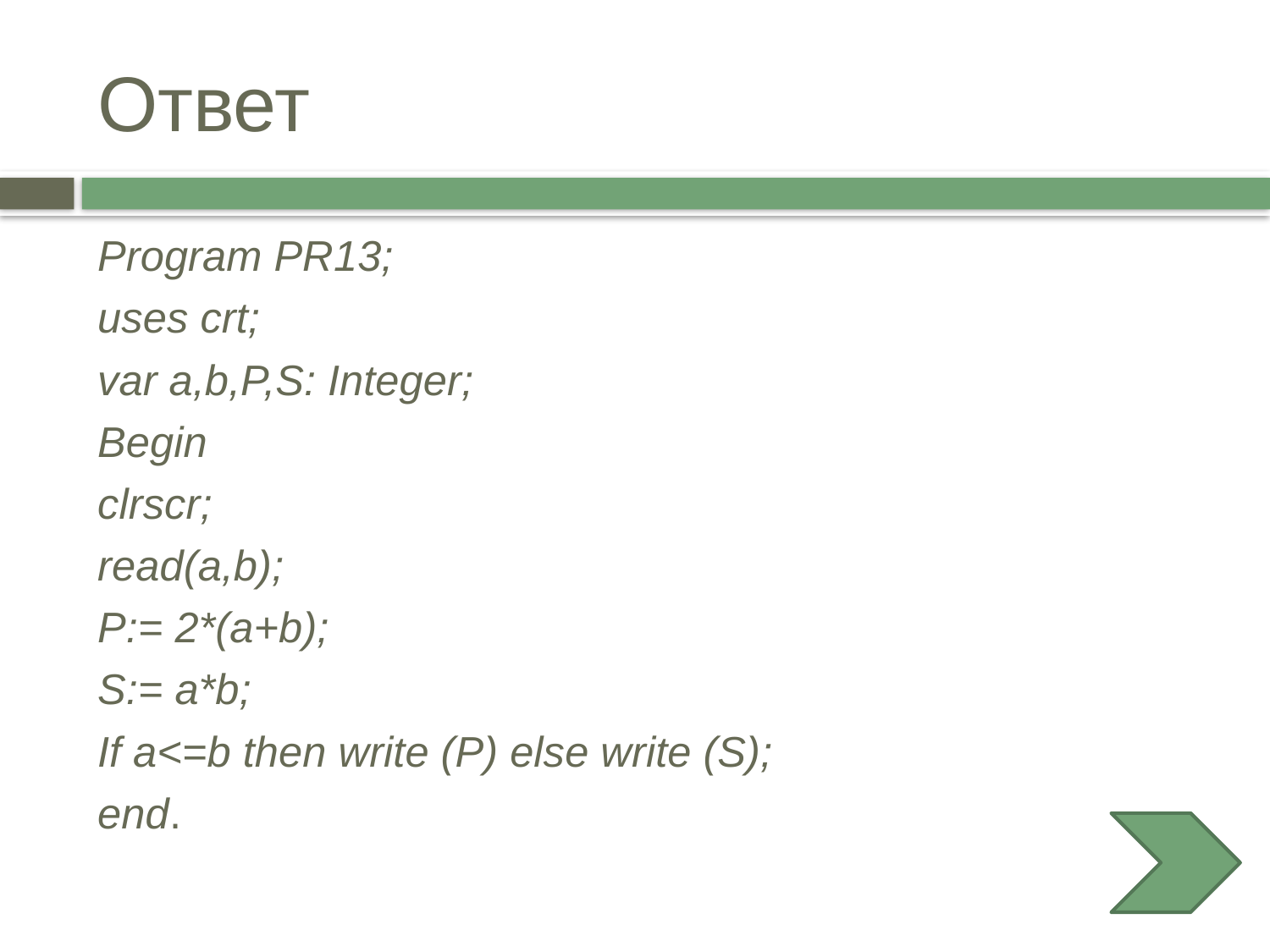

# Ответ
Program PR13;
uses crt;
var a,b,P,S: Integer;
Begin
clrscr;
read(a,b);
P:= 2*(a+b);
S:= a*b;
If a<=b then write (P) else write (S);
end.